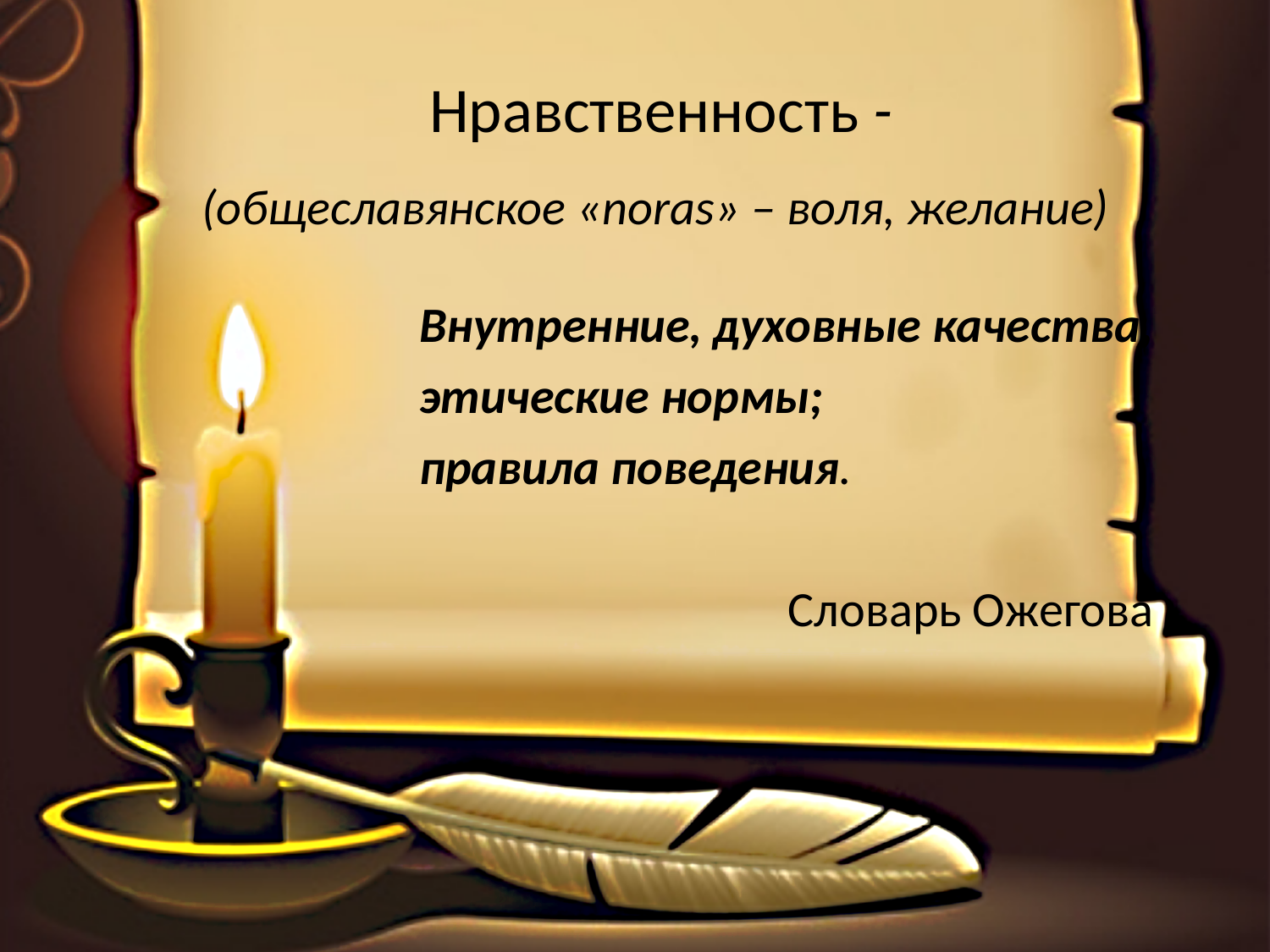

# Нравственность - (общеславянское «noras» – воля, желание)
Внутренние, духовные качества,
этические нормы;
правила поведения.

Словарь Ожегова